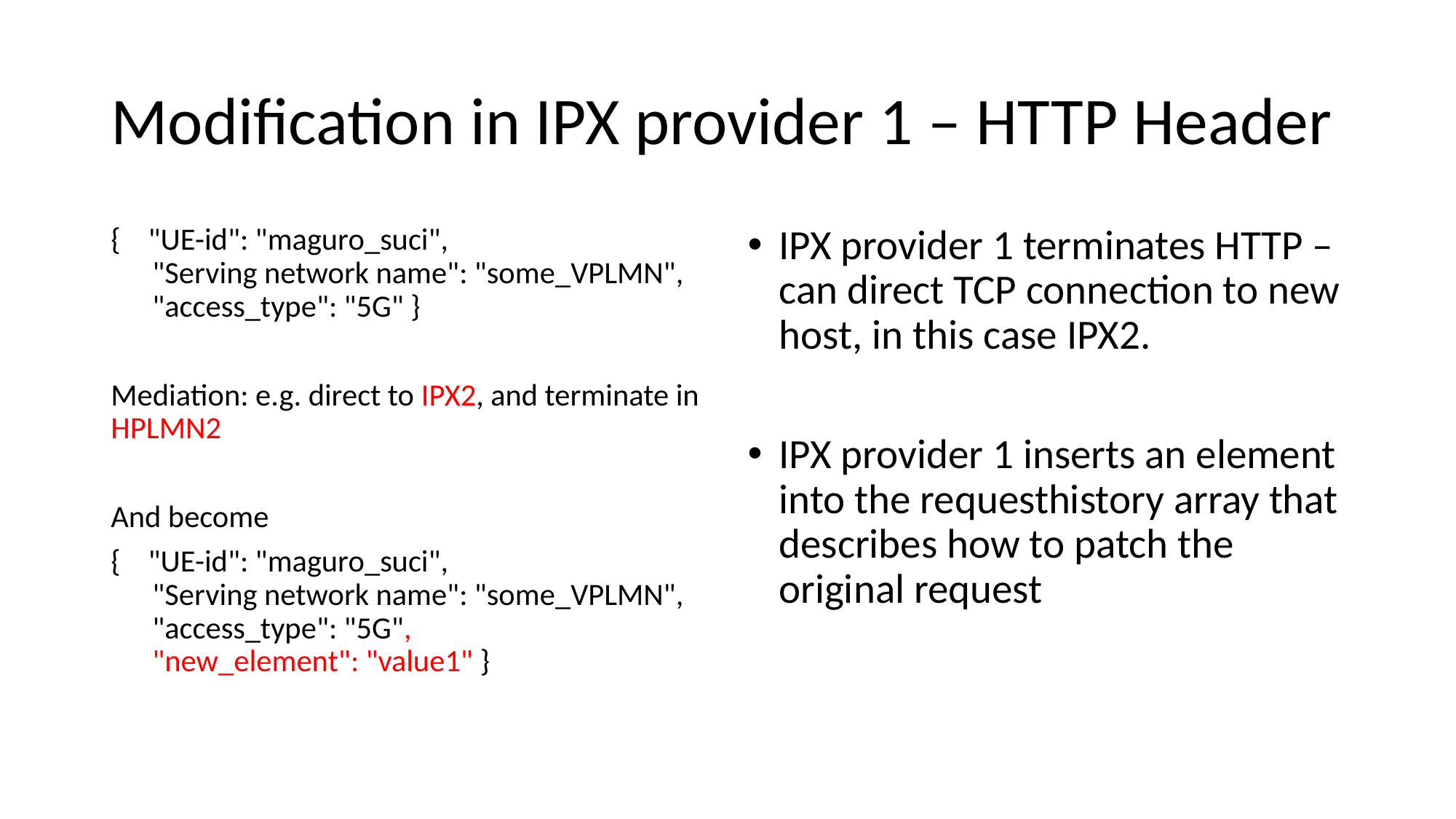

# Modification in IPX provider 1 – HTTP Header
{    "UE-id": "maguro_suci",
      "Serving network name": "some_VPLMN",
      "access_type": "5G" }

Mediation: e.g. direct to IPX2, and terminate in HPLMN2

And become
{    "UE-id": "maguro_suci",
      "Serving network name": "some_VPLMN",
      "access_type": "5G",
      "new_element": "value1" }

IPX provider 1 terminates HTTP – can direct TCP connection to new host, in this case IPX2.

IPX provider 1 inserts an element into the requesthistory array that describes how to patch the original request